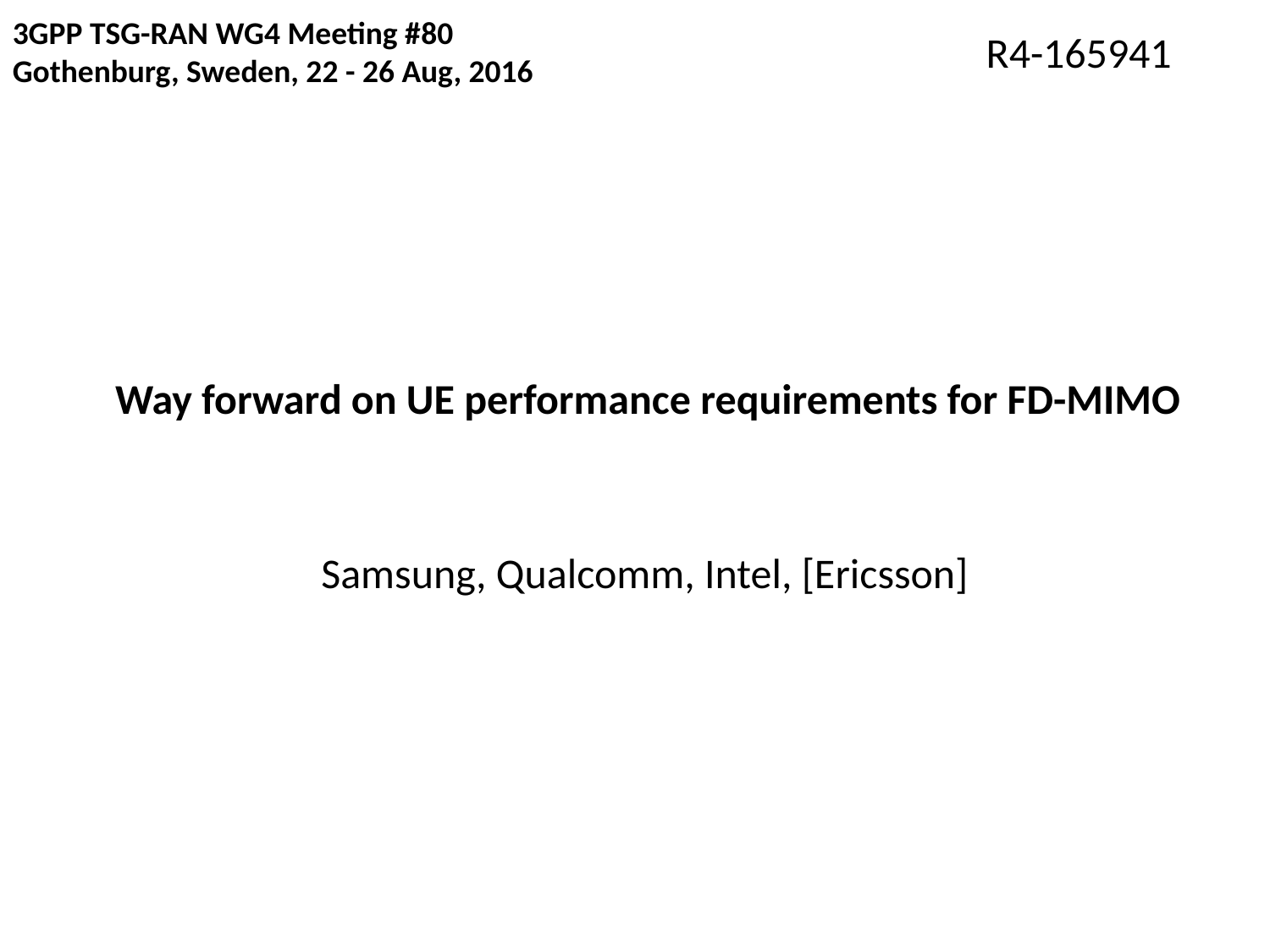

3GPP TSG-RAN WG4 Meeting #80
Gothenburg, Sweden, 22 - 26 Aug, 2016
R4-165941
# Way forward on UE performance requirements for FD-MIMO
Samsung, Qualcomm, Intel, [Ericsson]